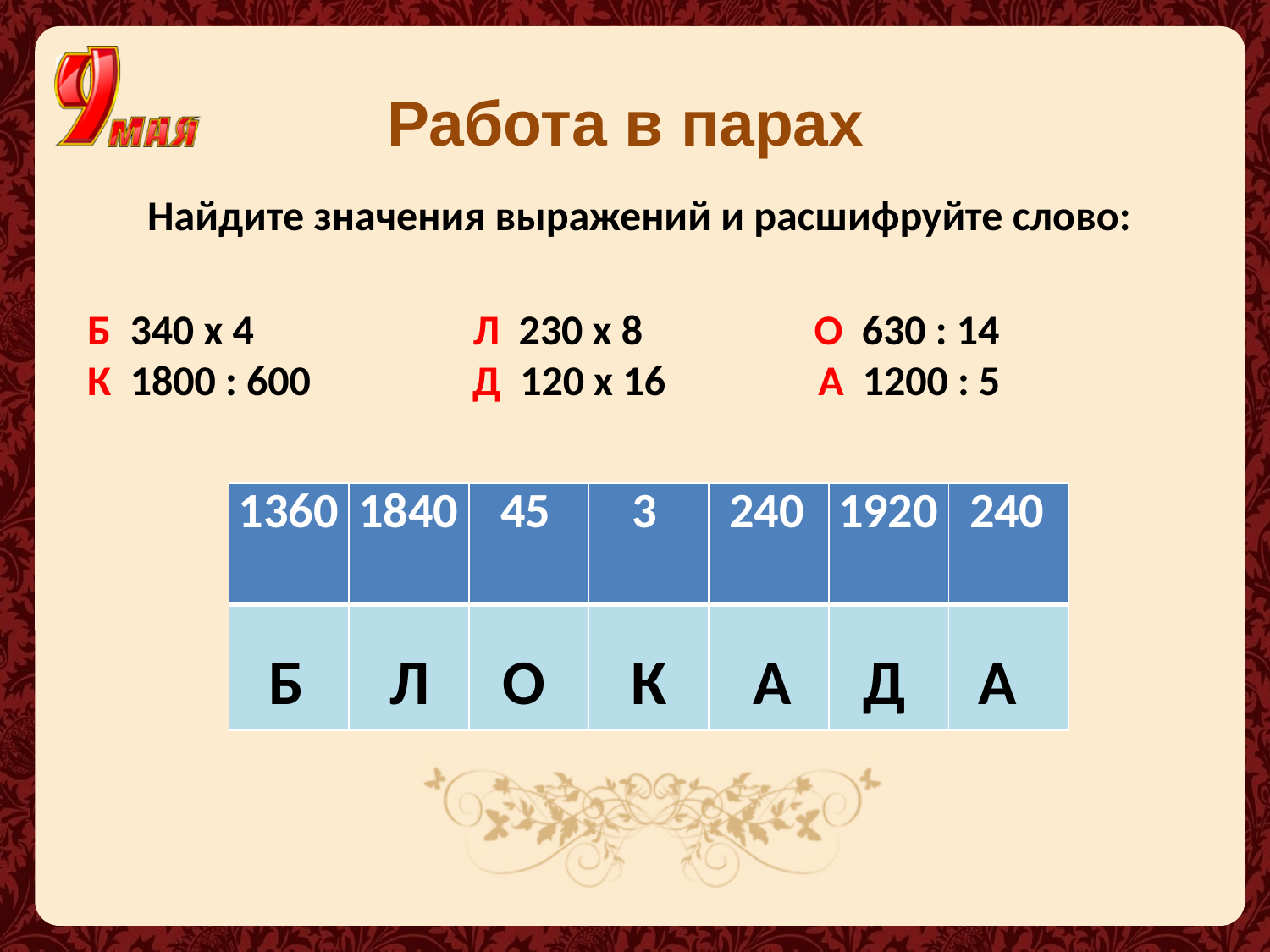

Работа в парах
Найдите значения выражений и расшифруйте слово:
Б  340 х 4                       Л  230 х 8                  О  630 : 14
К  1800 : 600                 Д  120 х 16                А  1200 : 5

| 1360 | 1840 | 45 | 3 | 240 | 1920 | 240 |
| --- | --- | --- | --- | --- | --- | --- |
|  |  |  |  |  |  |  |

 Б      Л     О      К      А     Д     А